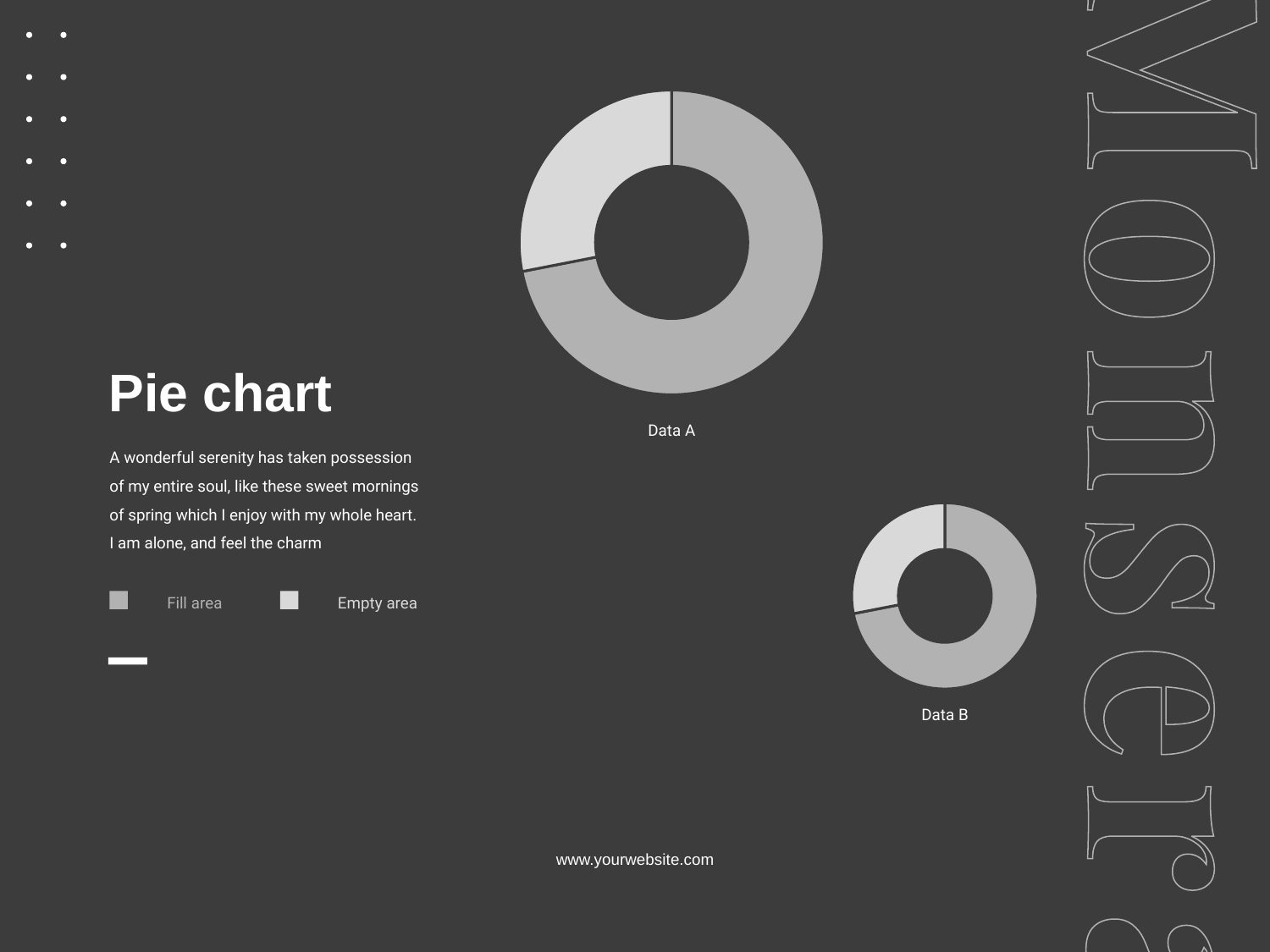

### Chart

| Category | Sales |
|---|---|
| 1st Qtr | 8.2 |
| 2nd Qtr | 3.2 |

Pie chart

Data A
A wonderful serenity has taken possession of my entire soul, like these sweet mornings of spring which I enjoy with my whole heart. I am alone, and feel the charm

### Chart

| Category | Sales |
|---|---|
| 1st Qtr | 8.2 |
| 2nd Qtr | 3.2 |
Fill area
Empty area

Data B
www.yourwebsite.com